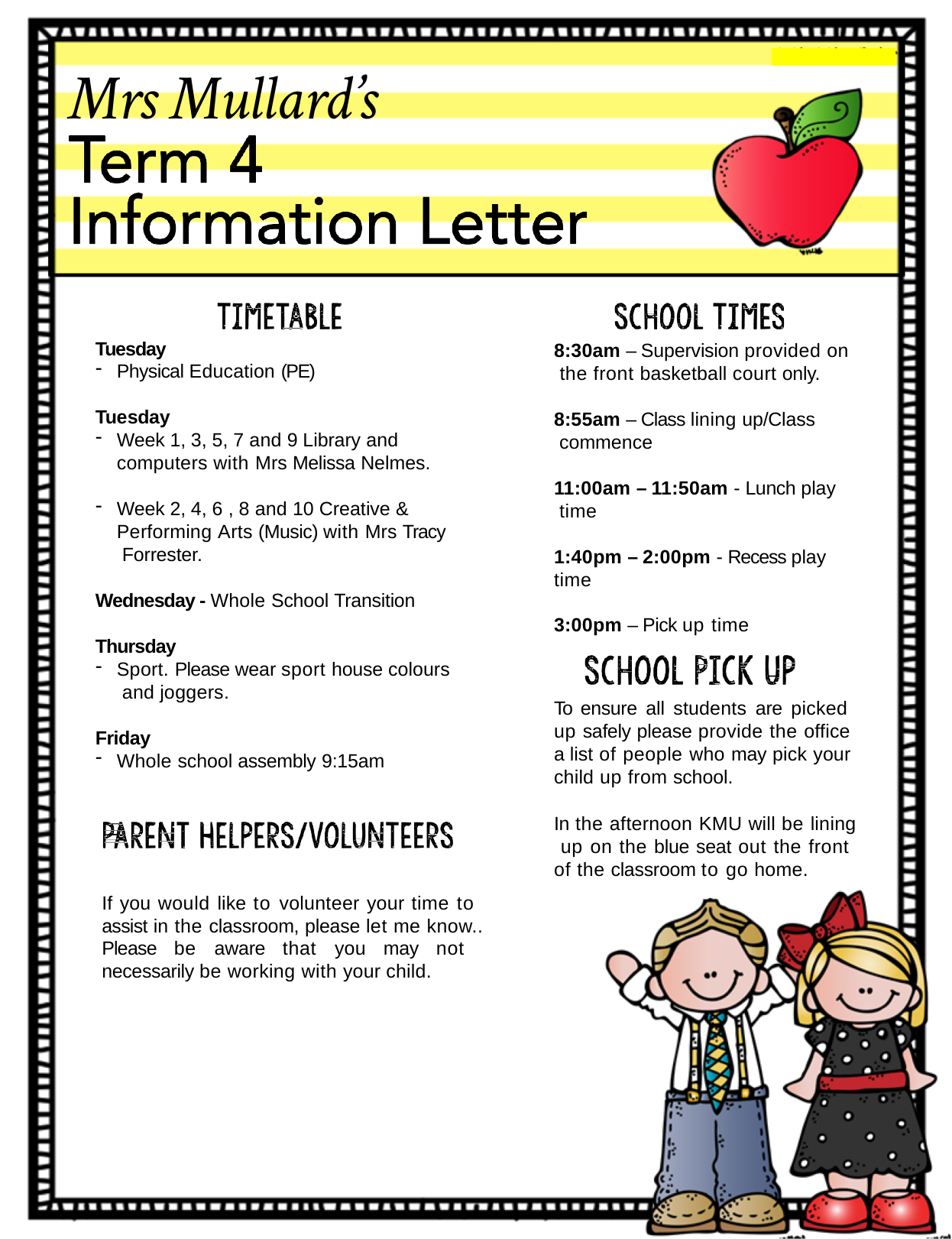

# Mrs Mullard’s

Tuesday
Physical Education (PE)
Tuesday
Week 1, 3, 5, 7 and 9 Library and  computers with Mrs Melissa Nelmes.
Week 2, 4, 6 , 8 and 10 Creative &  Performing Arts (Music) with Mrs Tracy  Forrester.
Wednesday - Whole School Transition
Thursday
Sport. Please wear sport house colours  and joggers.
Friday
Whole school assembly 9:15am
8:30am – Supervision provided on  the front basketball court only.
8:55am – Class lining up/Class  commence
11:00am – 11:50am - Lunch play  time
1:40pm – 2:00pm - Recess play time
3:00pm – Pick up time

To ensure all students are picked  up safely please provide the office  a list of people who may pick your  child up from school.

In the afternoon KMU will be lining  up on the blue seat out the front  of the classroom to go home.

If you would like to volunteer your time to  assist in the classroom, please let me know.. Please be aware that you may not  necessarily be working with your child.